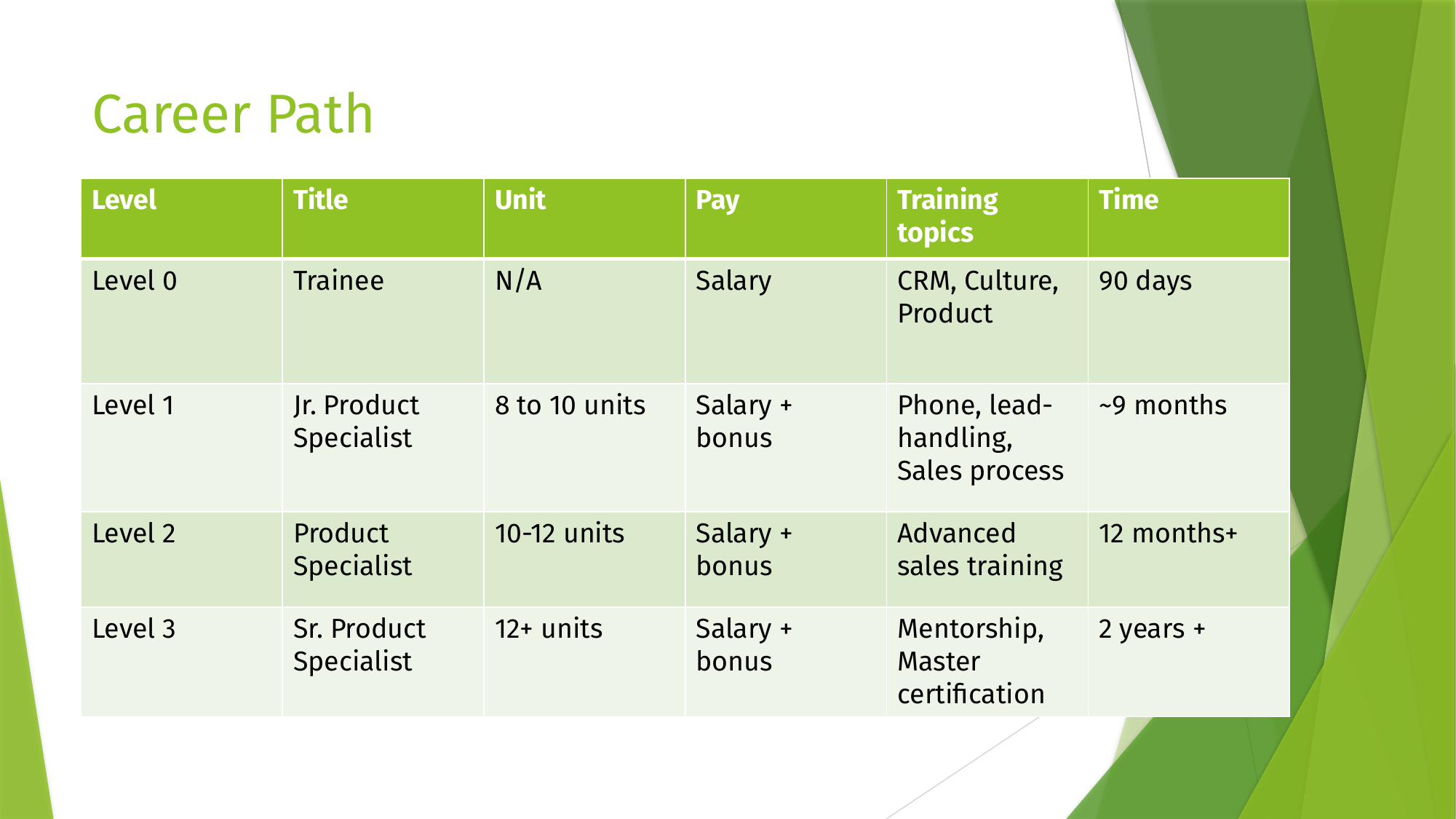

# Career Path
| Level | Title | Unit | Pay | Training topics | Time |
| --- | --- | --- | --- | --- | --- |
| Level 0 | Trainee | N/A | Salary | CRM, Culture, Product | 90 days |
| Level 1 | Jr. Product Specialist | 8 to 10 units | Salary + bonus | Phone, lead-handling, Sales process | ~9 months |
| Level 2 | Product Specialist | 10-12 units | Salary + bonus | Advanced sales training | 12 months+ |
| Level 3 | Sr. Product Specialist | 12+ units | Salary + bonus | Mentorship, Master certification | 2 years + |